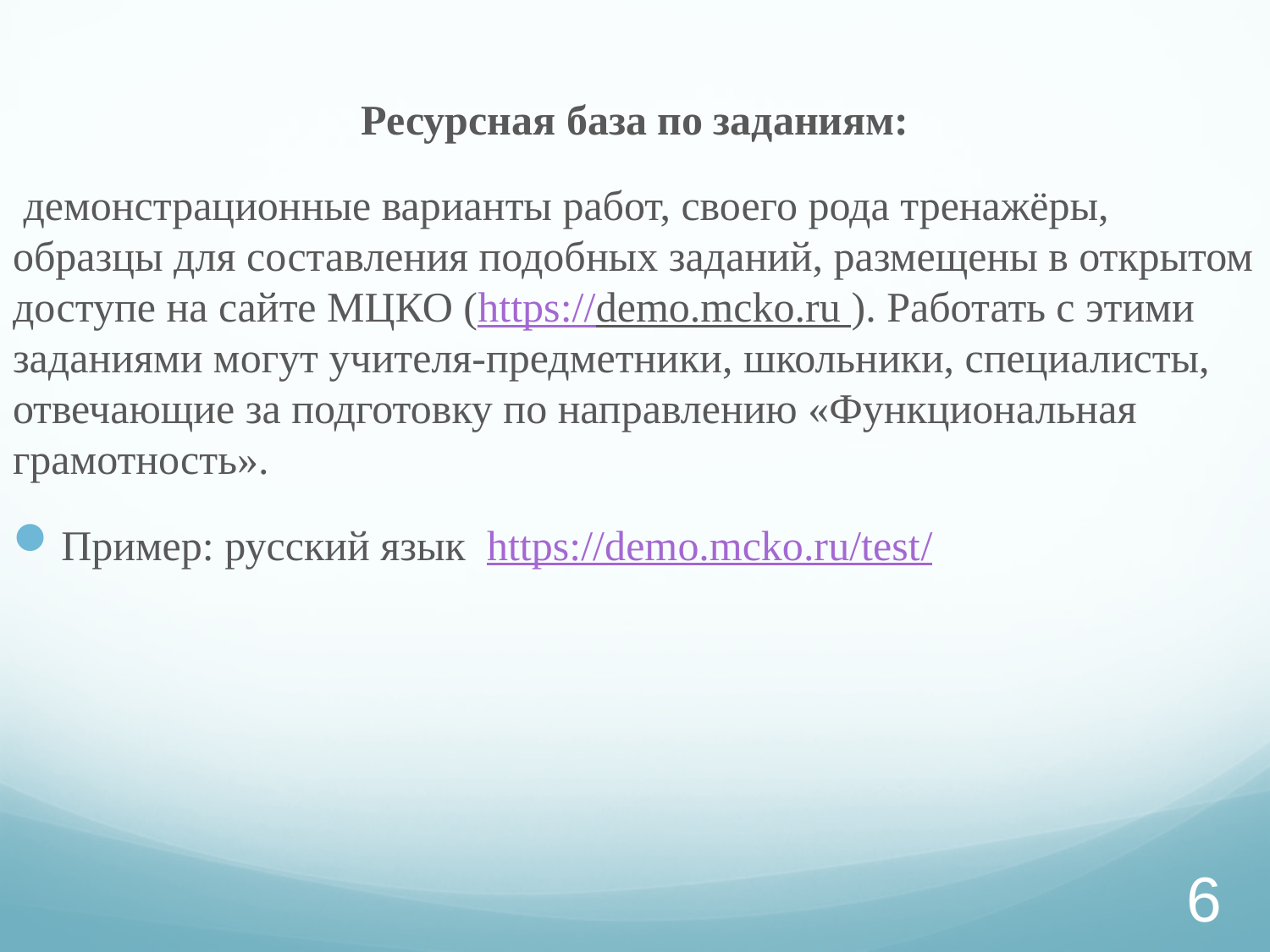

Ресурсная база по заданиям:
 демонстрационные варианты работ, своего рода тренажёры, образцы для составления подобных заданий, размещены в открытом доступе на сайте МЦКО (https://demo.mcko.ru ). Работать с этими заданиями могут учителя-предметники, школьники, специалисты, отвечающие за подготовку по направлению «Функциональная грамотность».
Пример: русский язык  https://demo.mcko.ru/test/
#

6